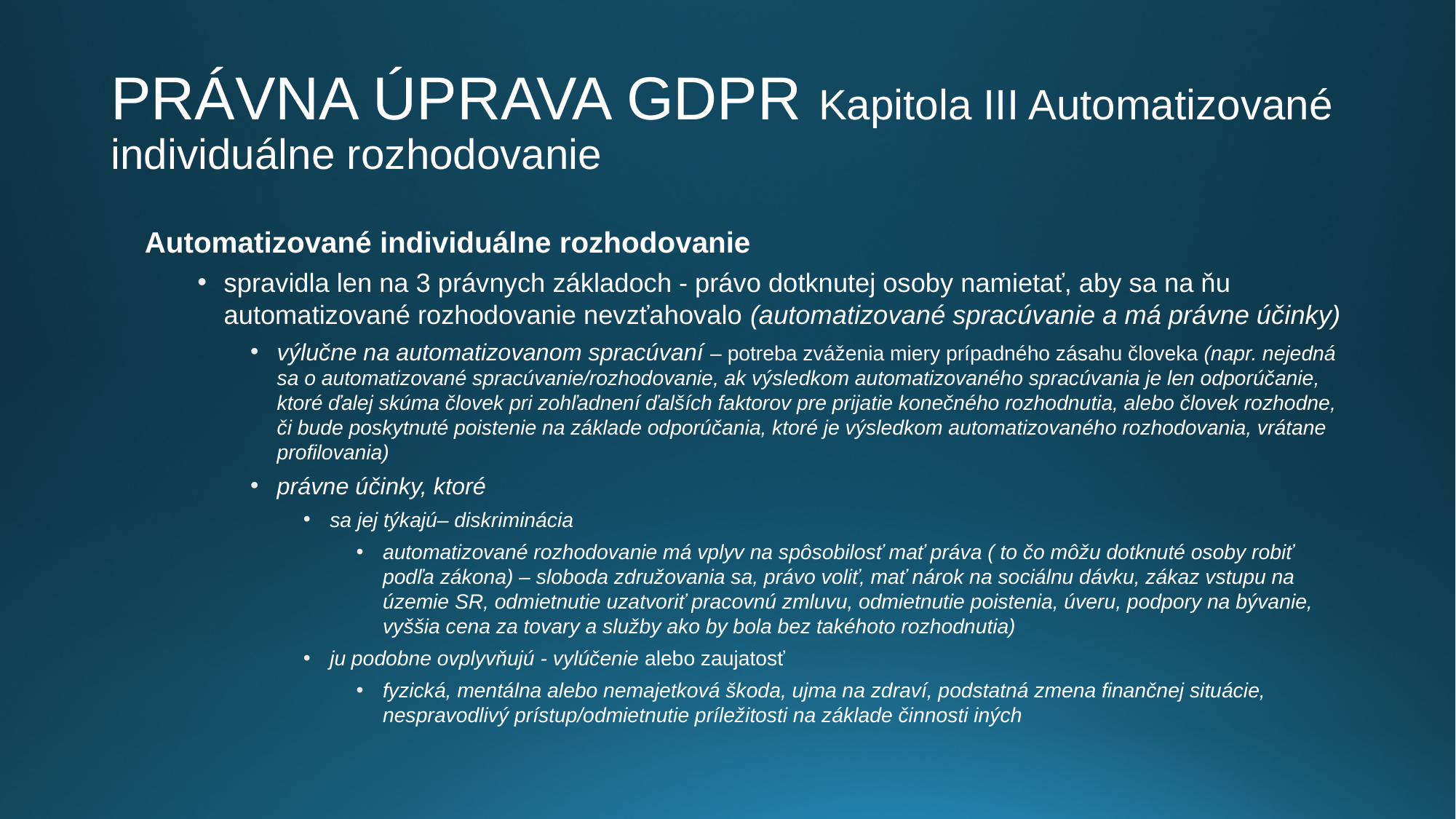

# Právna úprava GDPR Kapitola III Automatizované individuálne rozhodovanie
Automatizované individuálne rozhodovanie
spravidla len na 3 právnych základoch - právo dotknutej osoby namietať, aby sa na ňu automatizované rozhodovanie nevzťahovalo (automatizované spracúvanie a má právne účinky)
výlučne na automatizovanom spracúvaní – potreba zváženia miery prípadného zásahu človeka (napr. nejedná sa o automatizované spracúvanie/rozhodovanie, ak výsledkom automatizovaného spracúvania je len odporúčanie, ktoré ďalej skúma človek pri zohľadnení ďalších faktorov pre prijatie konečného rozhodnutia, alebo človek rozhodne, či bude poskytnuté poistenie na základe odporúčania, ktoré je výsledkom automatizovaného rozhodovania, vrátane profilovania)
právne účinky, ktoré
sa jej týkajú– diskriminácia
automatizované rozhodovanie má vplyv na spôsobilosť mať práva ( to čo môžu dotknuté osoby robiť podľa zákona) – sloboda združovania sa, právo voliť, mať nárok na sociálnu dávku, zákaz vstupu na územie SR, odmietnutie uzatvoriť pracovnú zmluvu, odmietnutie poistenia, úveru, podpory na bývanie, vyššia cena za tovary a služby ako by bola bez takéhoto rozhodnutia)
ju podobne ovplyvňujú - vylúčenie alebo zaujatosť
fyzická, mentálna alebo nemajetková škoda, ujma na zdraví, podstatná zmena finančnej situácie, nespravodlivý prístup/odmietnutie príležitosti na základe činnosti iných